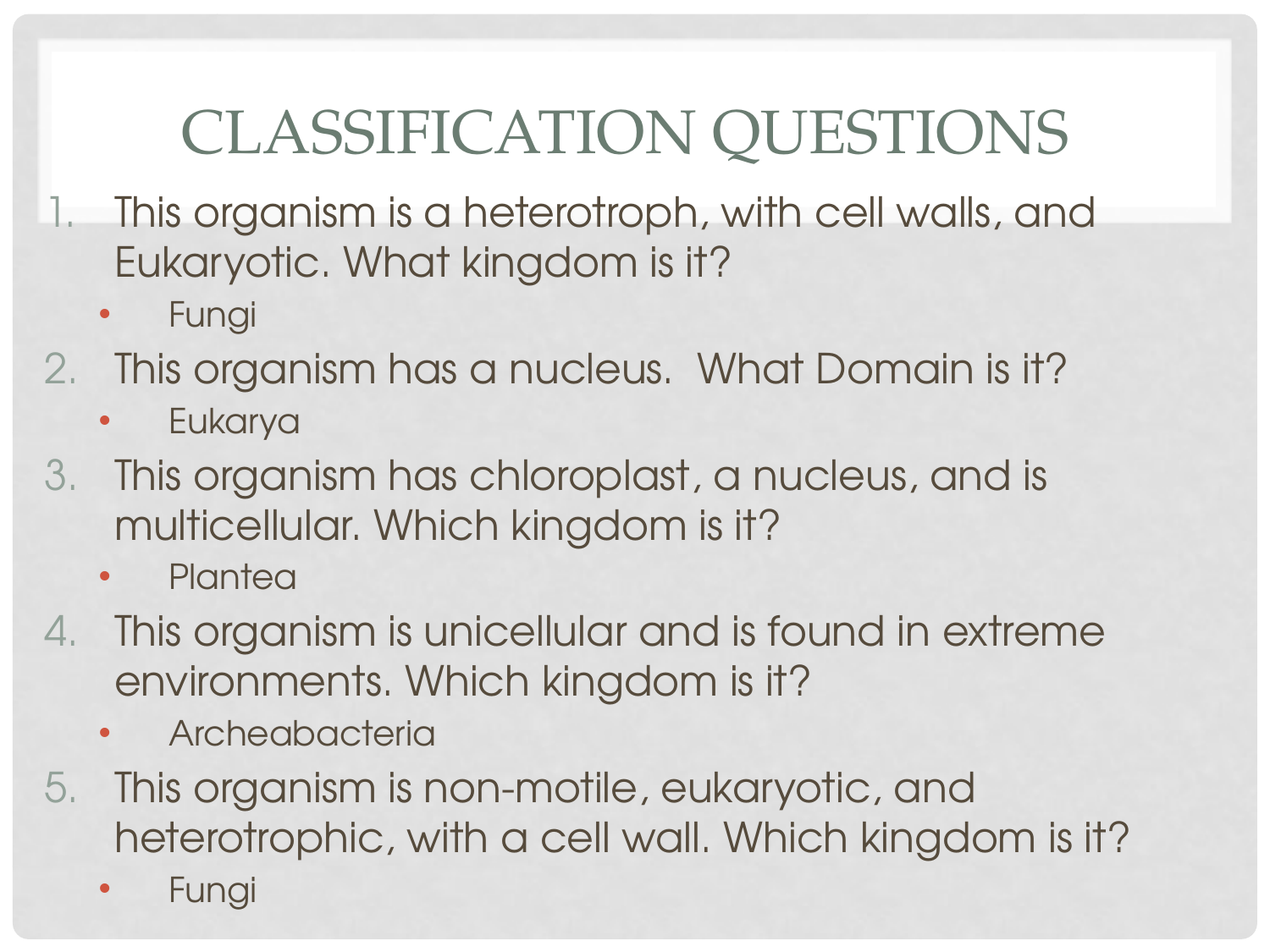

# Classification Questions
This organism is a heterotroph, with cell walls, and Eukaryotic. What kingdom is it?
Fungi
This organism has a nucleus.  What Domain is it?
Eukarya
This organism has chloroplast, a nucleus, and is multicellular. Which kingdom is it?
Plantea
This organism is unicellular and is found in extreme environments. Which kingdom is it?
Archeabacteria
This organism is non-motile, eukaryotic, and heterotrophic, with a cell wall. Which kingdom is it?
Fungi